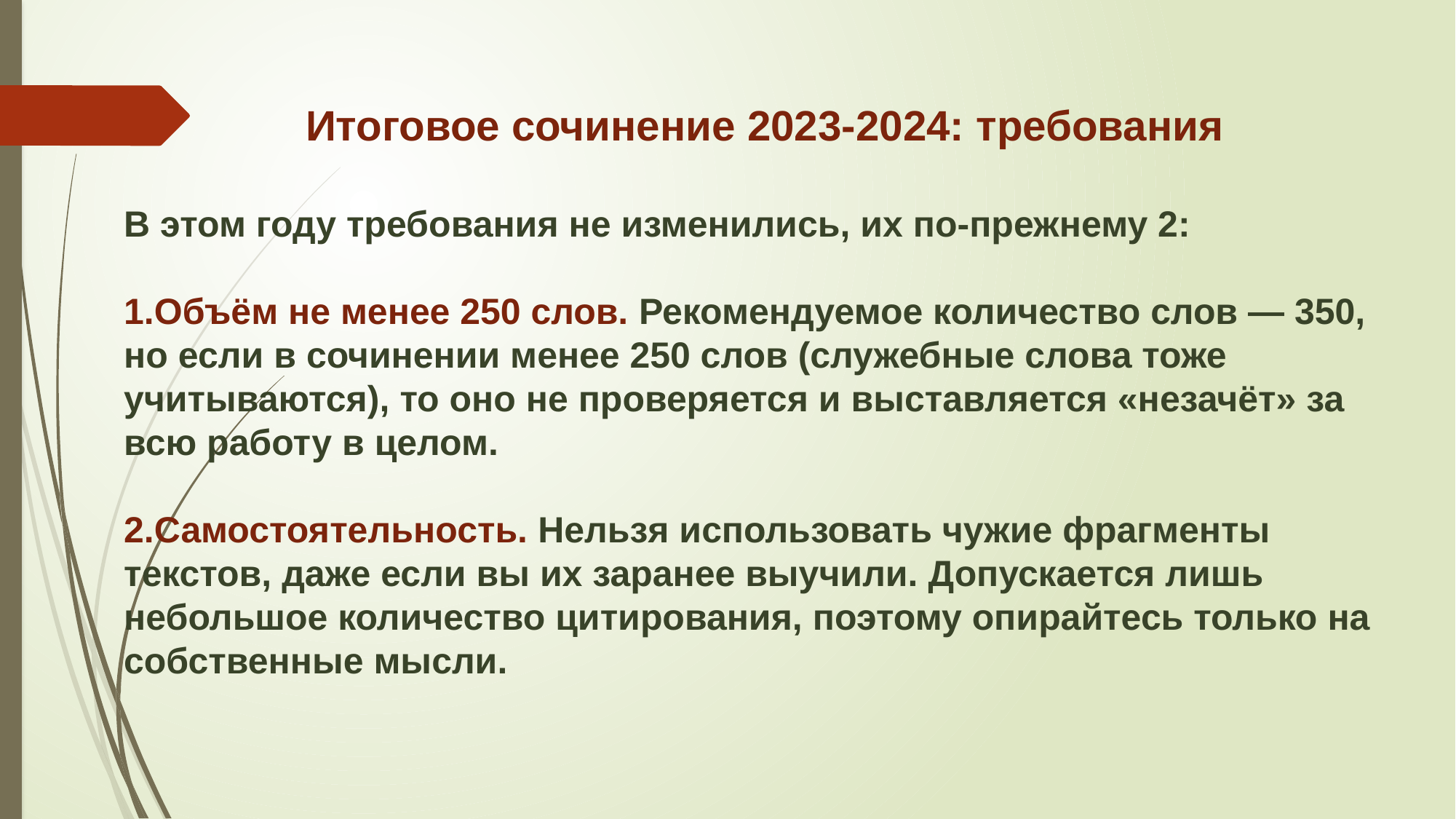

Итоговое сочинение 2023-2024: требования

В этом году требования не изменились, их по-прежнему 2:

Объём не менее 250 слов. Рекомендуемое количество слов — 350, но если в сочинении менее 250 слов (служебные слова тоже учитываются), то оно не проверяется и выставляется «незачёт» за всю работу в целом.

Самостоятельность. Нельзя использовать чужие фрагменты текстов, даже если вы их заранее выучили. Допускается лишь небольшое количество цитирования, поэтому опирайтесь только на собственные мысли.